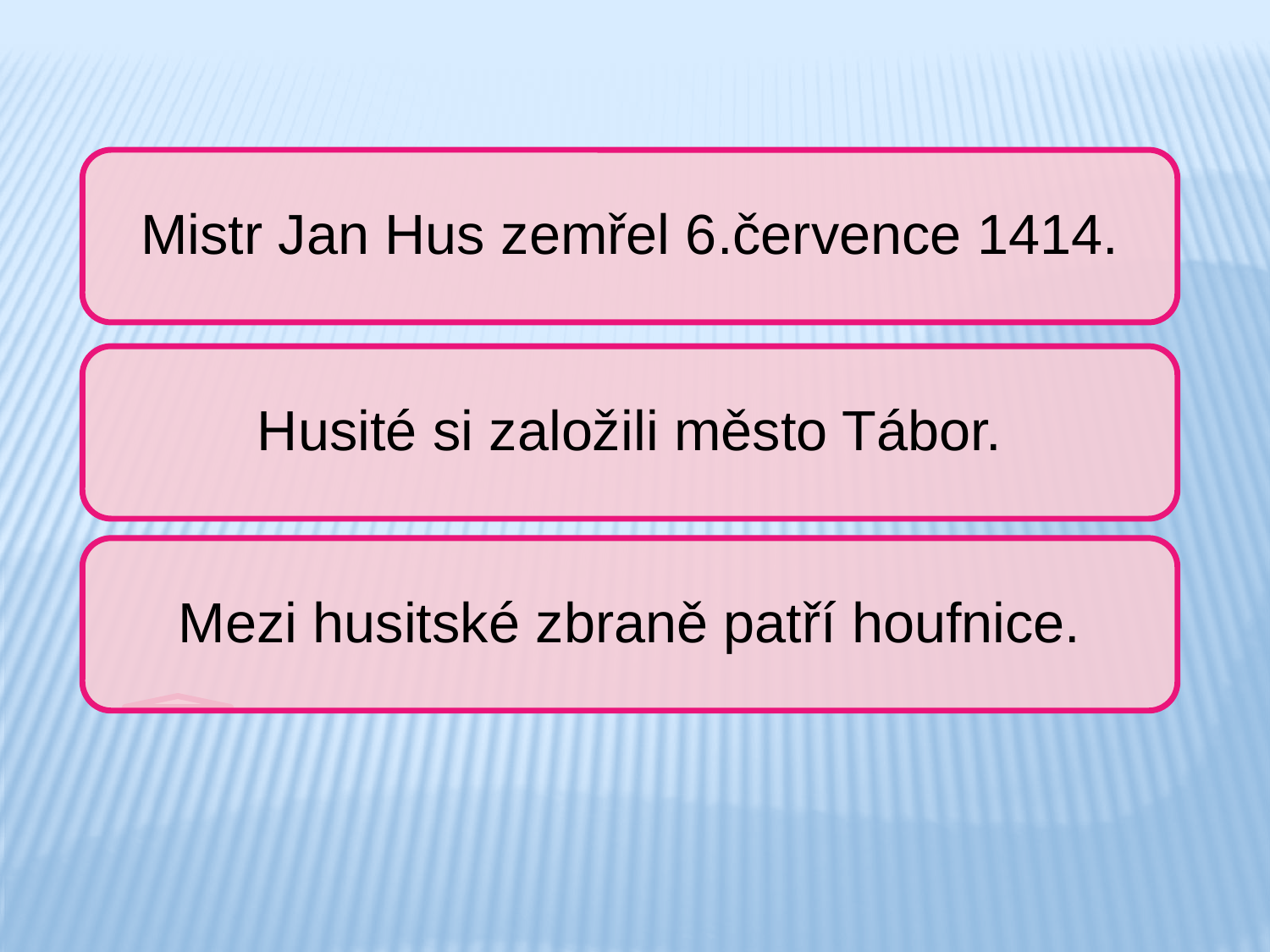

Mistr Jan Hus zemřel 6.července 1414.
Husité si založili město Tábor.
Mezi husitské zbraně patří houfnice.